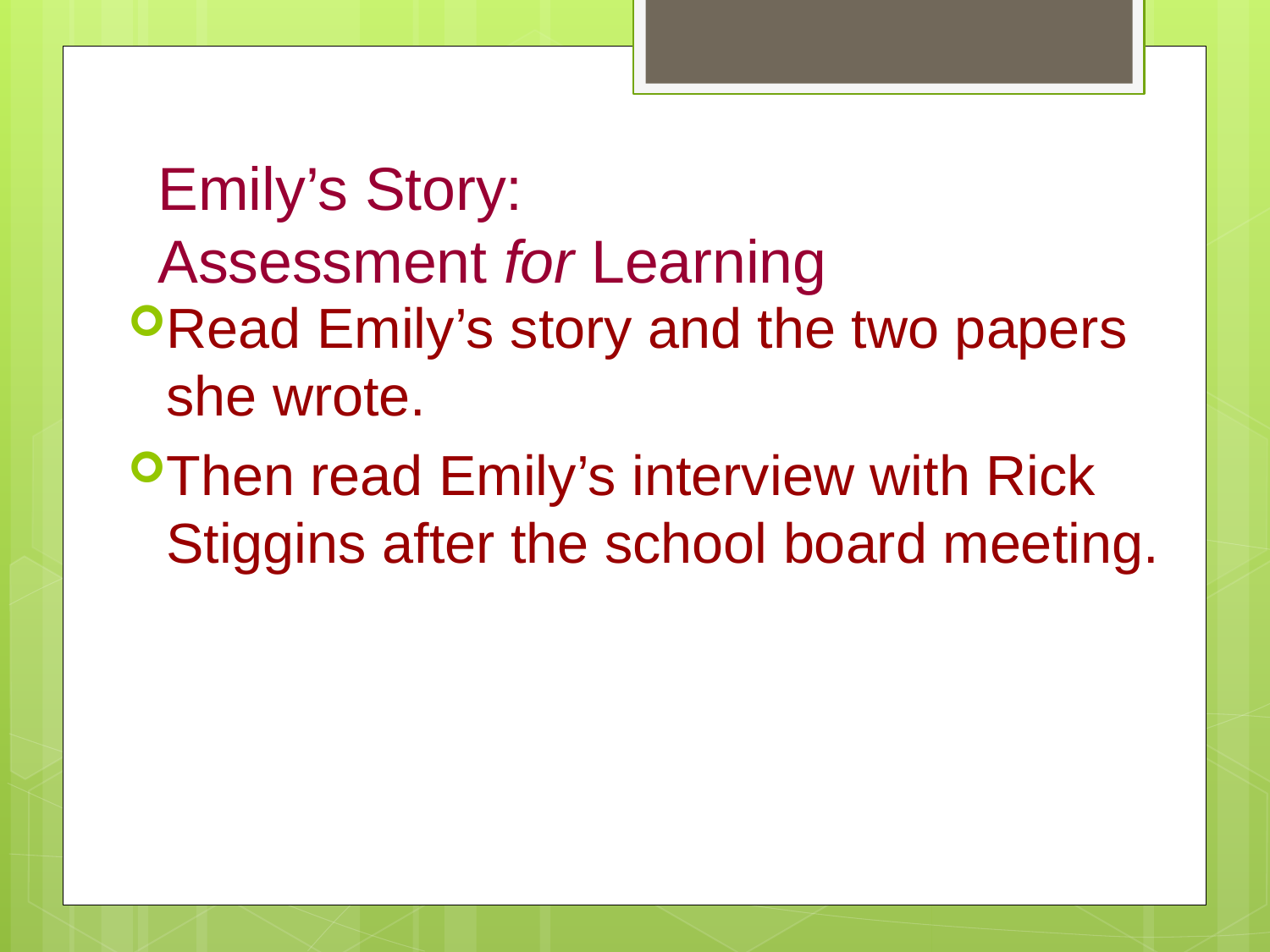

# Emily’s Story: Assessment for Learning
Read Emily’s story and the two papers she wrote.
Then read Emily’s interview with Rick Stiggins after the school board meeting.